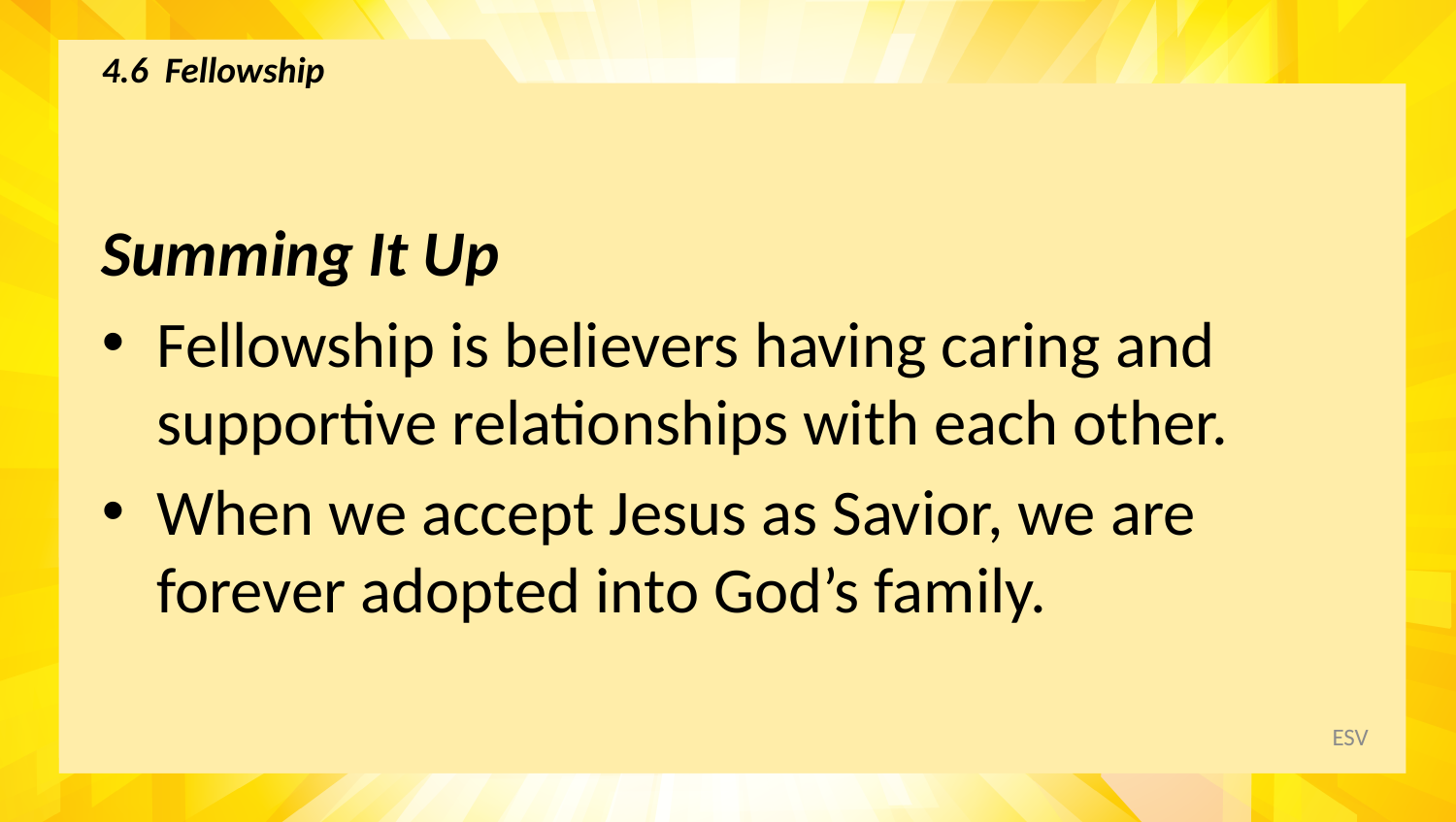

# 4.6  Fellowship
Summing It Up
Fellowship is believers having caring and supportive relationships with each other.
When we accept Jesus as Savior, we are forever adopted into God’s family.
ESV